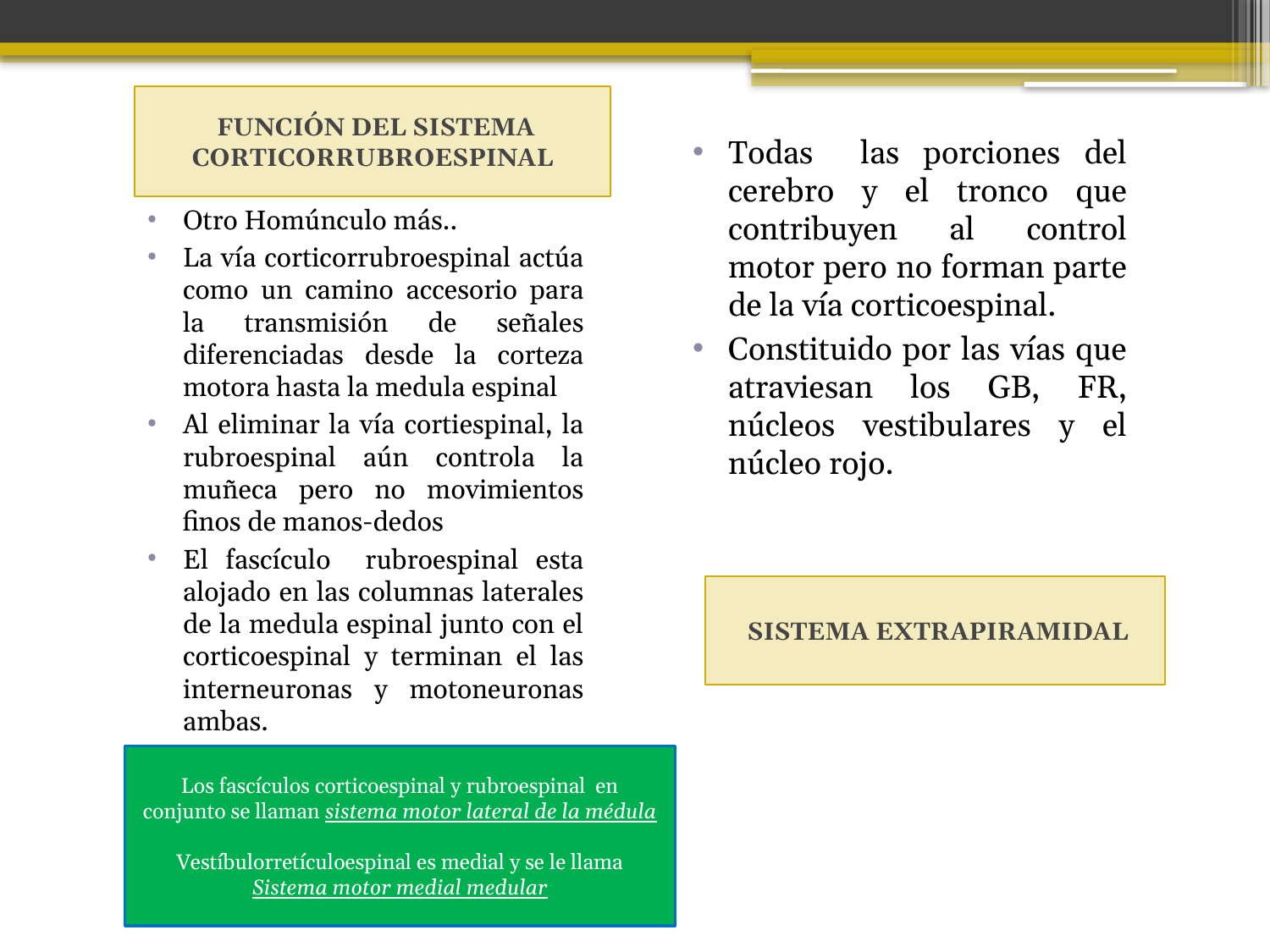

FUNCIÓN DEL SISTEMA CORTICORRUBROESPINAL
Todas  las porciones del cerebro y el tronco que contribuyen al control motor pero no forman parte de la vía corticoespinal.
Constituido por las vías que atraviesan los GB, FR, núcleos vestibulares y el núcleo rojo.
Otro Homúnculo más..
La vía corticorrubroespinal actúa como un camino accesorio para la transmisión de señales diferenciadas desde la corteza motora hasta la medula espinal
Al eliminar la vía cortiespinal, la rubroespinal aún controla la muñeca pero no movimientos finos de manos-dedos
El fascículo  rubroespinal esta alojado en las columnas laterales de la medula espinal junto con el corticoespinal y terminan el las interneuronas y motoneuronas ambas.
SISTEMA EXTRAPIRAMIDAL
Los fascículos corticoespinal y rubroespinal  en conjunto se llaman sistema motor lateral de la médula

Vestíbulorretículoespinal es medial y se le llama Sistema motor medial medular